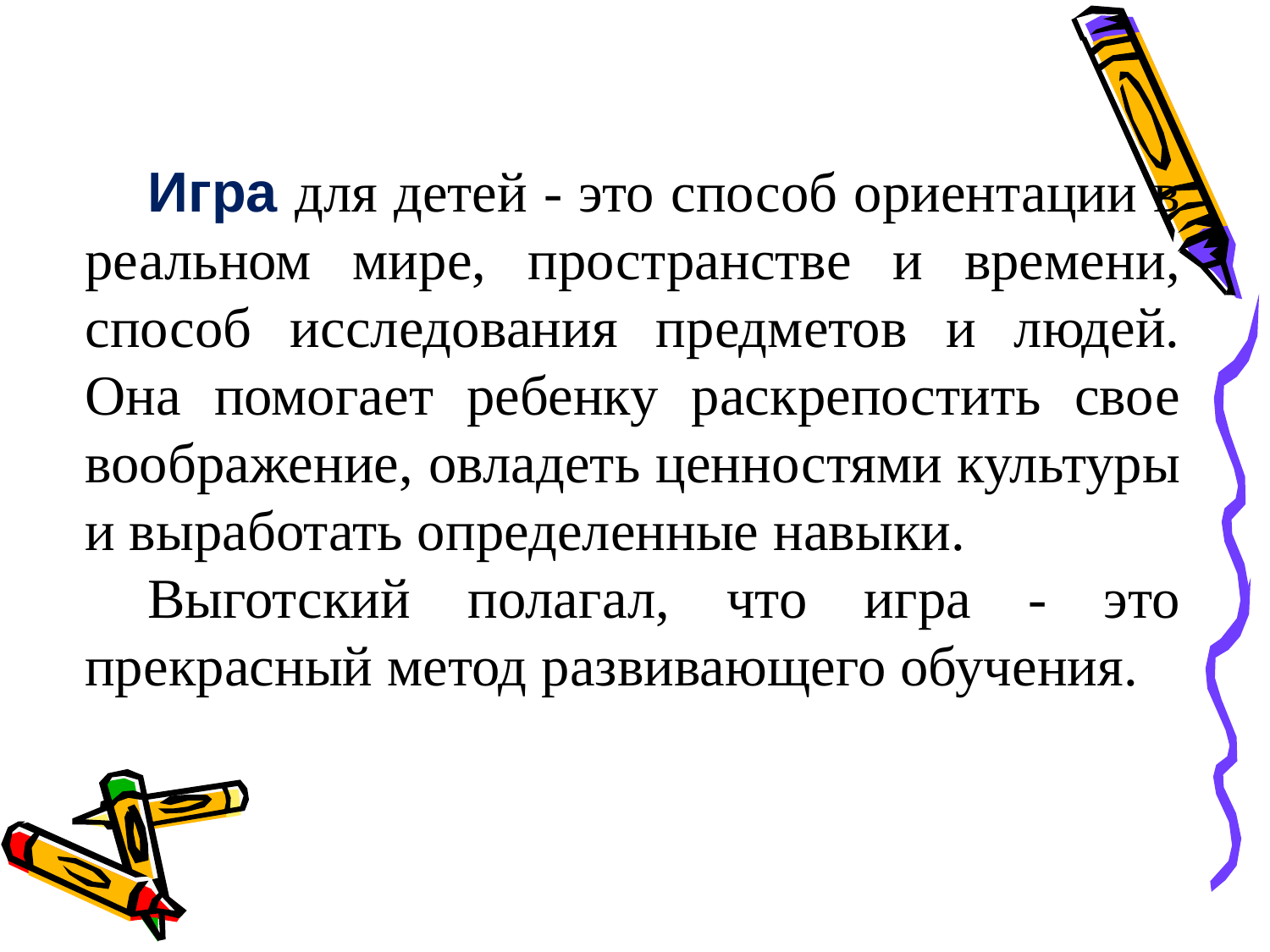

Игра для детей - это способ ориентации в реальном мире, пространстве и времени, способ исследования предметов и людей. Она помогает ребенку раскрепостить свое воображение, овладеть ценностями культуры и выработать определенные навыки.
Выготский полагал, что игра - это прекрасный метод развивающего обучения.